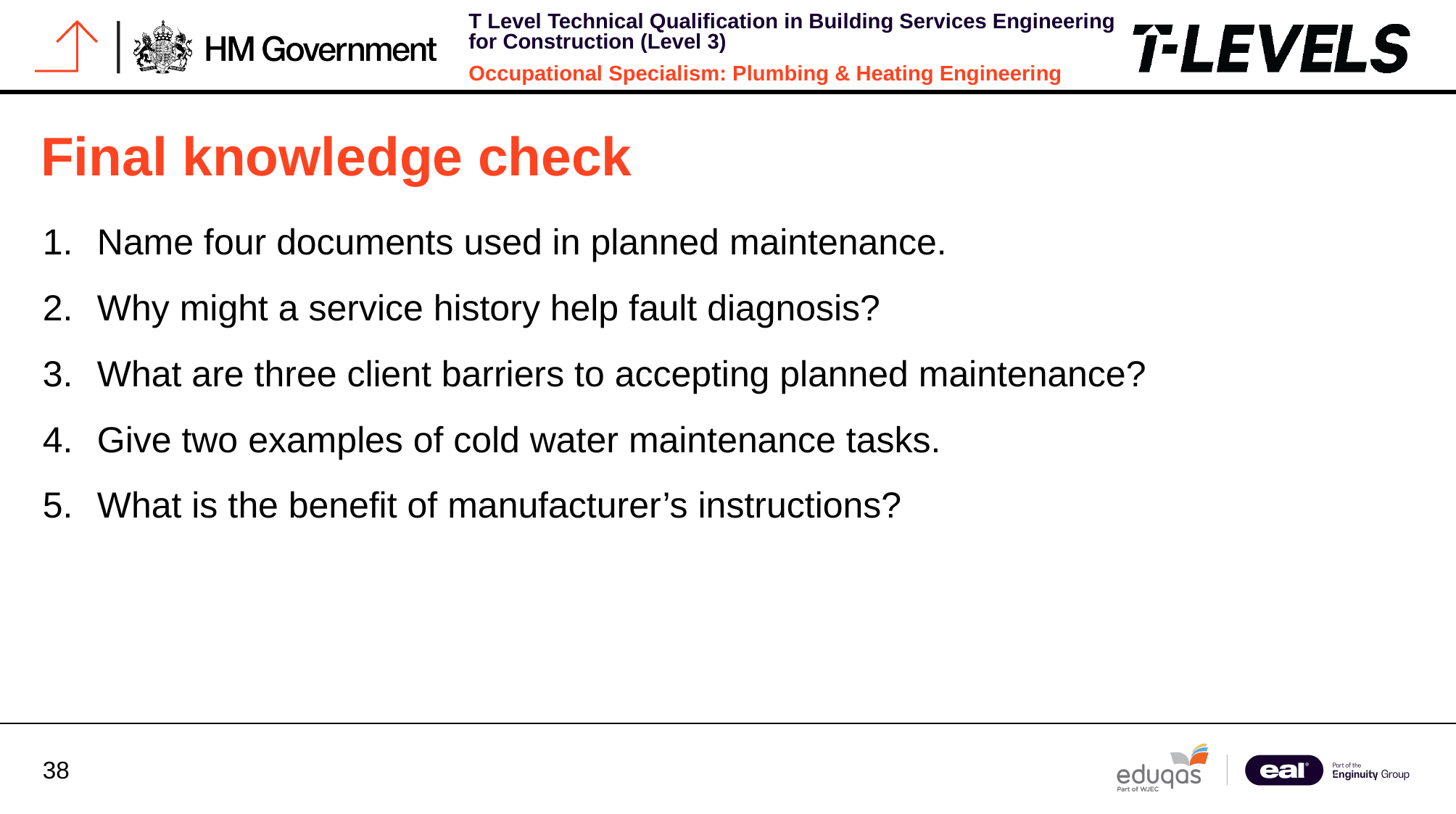

# Final knowledge check
Name four documents used in planned maintenance.
Why might a service history help fault diagnosis?
What are three client barriers to accepting planned maintenance?
Give two examples of cold water maintenance tasks.
What is the benefit of manufacturer’s instructions?